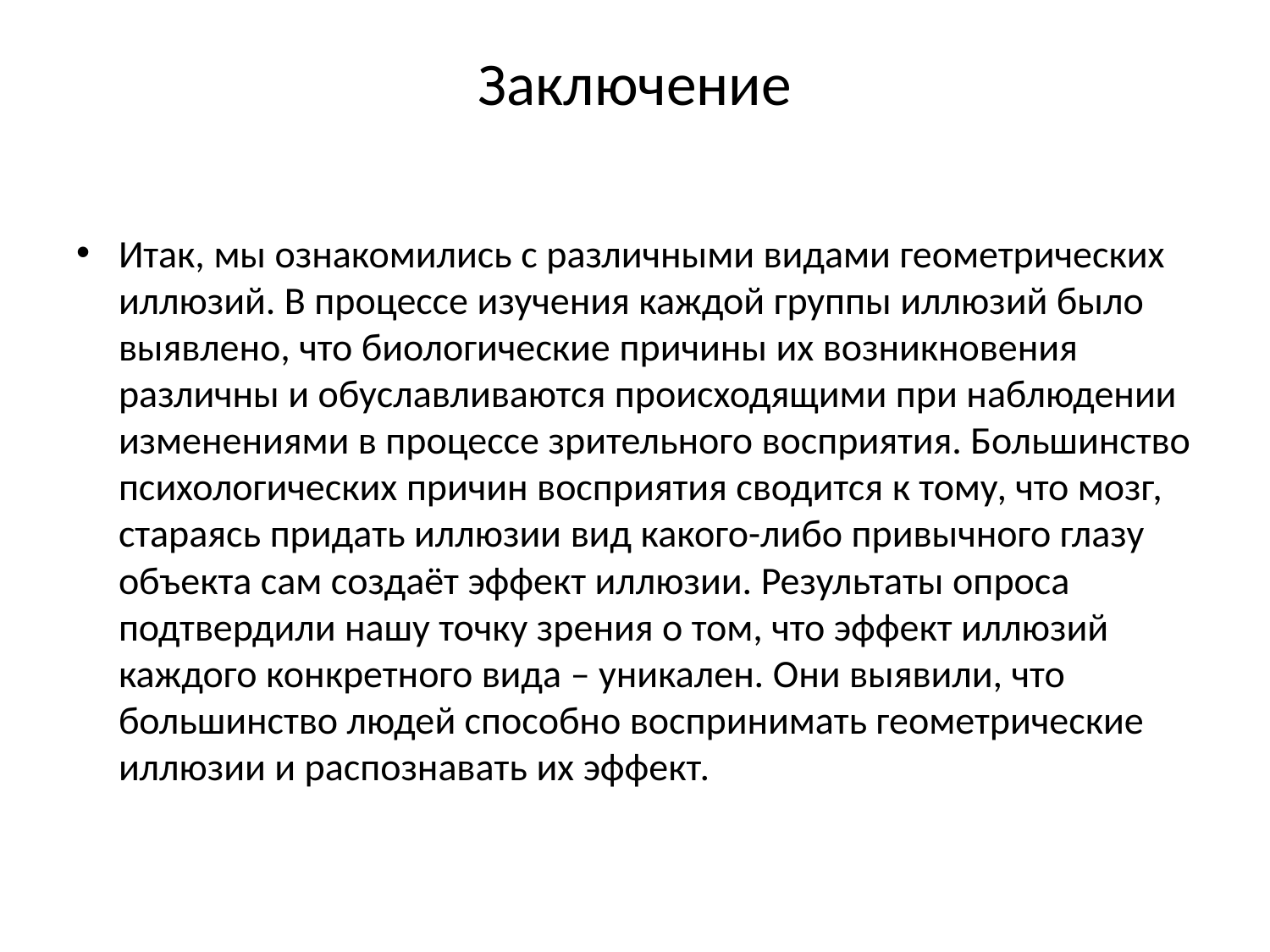

# Заключение
Итак, мы ознакомились с различными видами геометрических иллюзий. В процессе изучения каждой группы иллюзий было выявлено, что биологические причины их возникновения различны и обуславливаются происходящими при наблюдении изменениями в процессе зрительного восприятия. Большинство психологических причин восприятия сводится к тому, что мозг, стараясь придать иллюзии вид какого-либо привычного глазу объекта сам создаёт эффект иллюзии. Результаты опроса подтвердили нашу точку зрения о том, что эффект иллюзий каждого конкретного вида – уникален. Они выявили, что большинство людей способно воспринимать геометрические иллюзии и распознавать их эффект.